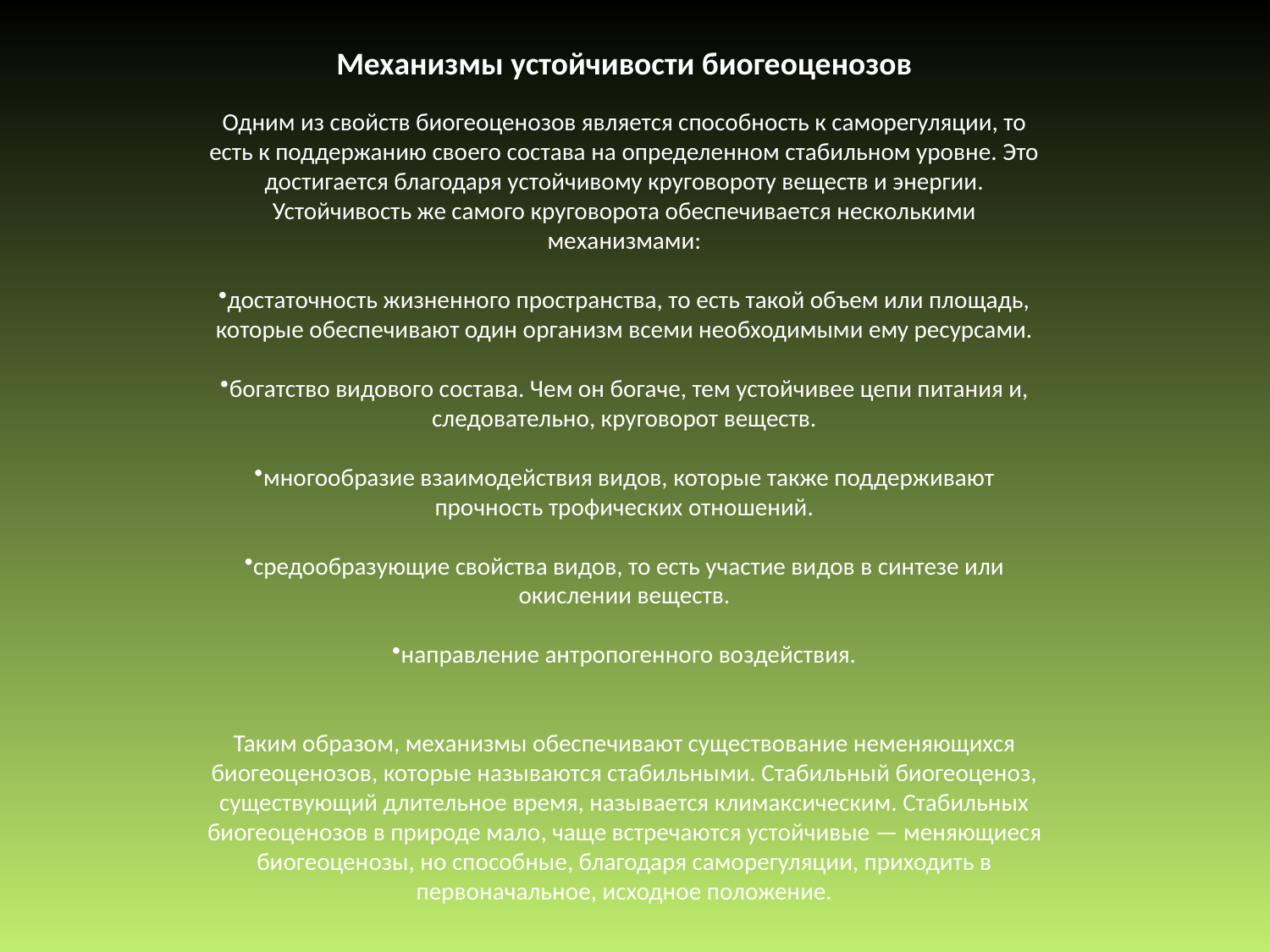

Механизмы устойчивости биогеоценозов

Одним из свойств биогеоценозов является способность к саморегуляции, то есть к поддержанию своего состава на определенном стабильном уровне. Это достигается благодаря устойчивому круговороту веществ и энергии. Устойчивость же самого круговорота обеспечивается несколькими механизмами:

достаточность жизненного пространства, то есть такой объем или площадь, которые обеспечивают один организм всеми необходимыми ему ресурсами.

богатство видового состава. Чем он богаче, тем устойчивее цепи питания и, следовательно, круговорот веществ.

многообразие взаимодействия видов, которые также поддерживают прочность трофических отношений.

средообразующие свойства видов, то есть участие видов в синтезе или окислении веществ.

направление антропогенного воздействия.

Таким образом, механизмы обеспечивают существование неменяющихся биогеоценозов, которые называются стабильными. Стабильный биогеоценоз, существующий длительное время, называется климаксическим. Стабильных биогеоценозов в природе мало, чаще встречаются устойчивые — меняющиеся биогеоценозы, но способные, благодаря саморегуляции, приходить в первоначальное, исходное положение.